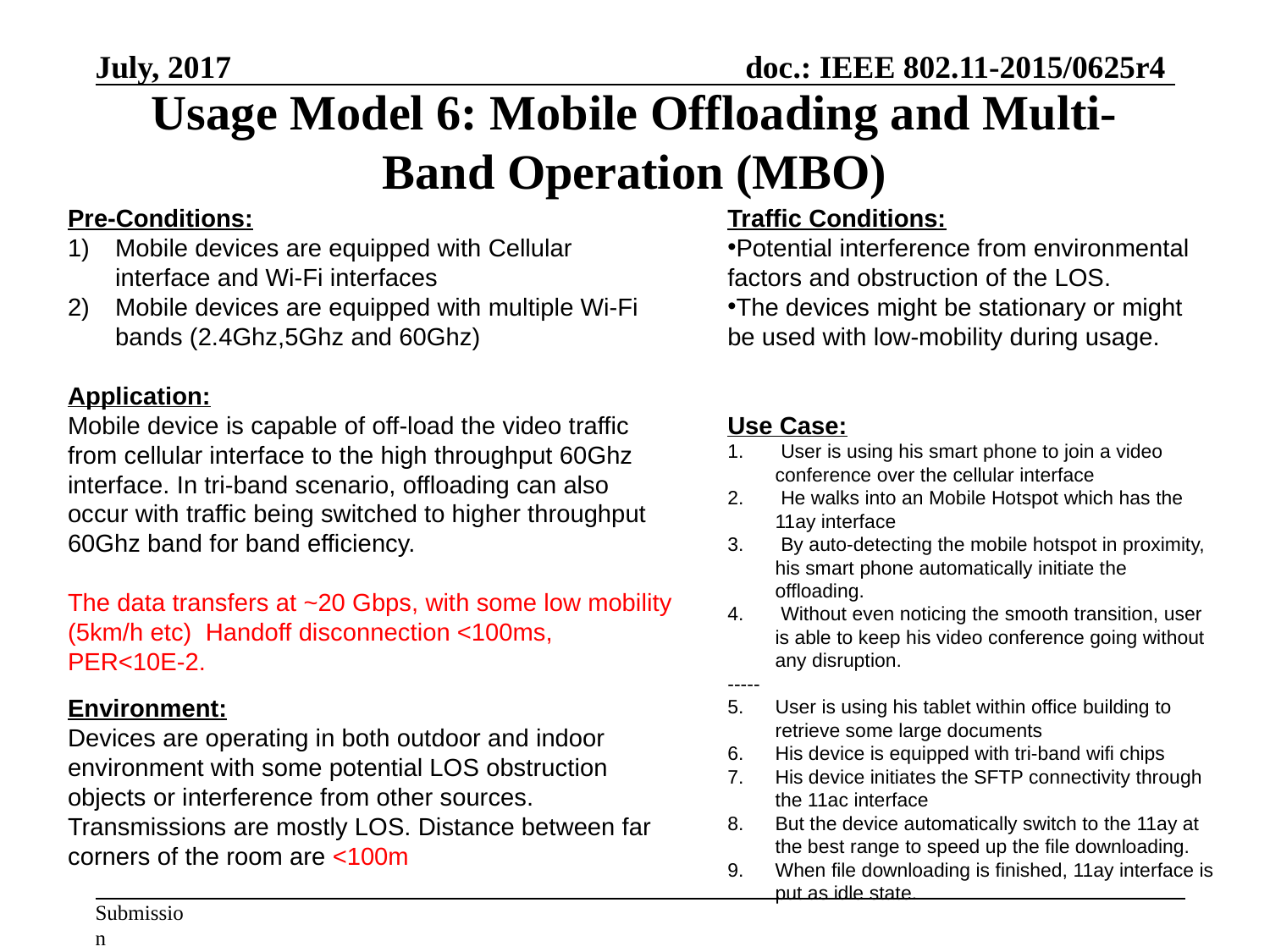

# Usage Model 6: Mobile Offloading and Multi-Band Operation (MBO)
Pre-Conditions:
Mobile devices are equipped with Cellular interface and Wi-Fi interfaces
Mobile devices are equipped with multiple Wi-Fi bands (2.4Ghz,5Ghz and 60Ghz)

Application:
Mobile device is capable of off-load the video traffic from cellular interface to the high throughput 60Ghz  interface. In tri-band scenario, offloading can also occur with traffic being switched to higher throughput 60Ghz band for band efficiency.

The data transfers at ~20 Gbps, with some low mobility (5km/h etc)  Handoff disconnection <100ms, PER<10E-2.

Environment:
Devices are operating in both outdoor and indoor environment with some potential LOS obstruction objects or interference from other sources.  Transmissions are mostly LOS. Distance between far corners of the room are <100m

Traffic Conditions:
Potential interference from environmental factors and obstruction of the LOS.
The devices might be stationary or might be used with low-mobility during usage.

Use Case:
 User is using his smart phone to join a video conference over the cellular interface
 He walks into an Mobile Hotspot which has the 11ay interface
 By auto-detecting the mobile hotspot in proximity, his smart phone automatically initiate the offloading.
 Without even noticing the smooth transition, user is able to keep his video conference going without any disruption.
-----
User is using his tablet within office building to retrieve some large documents
His device is equipped with tri-band wifi chips
His device initiates the SFTP connectivity through the 11ac interface
But the device automatically switch to the 11ay at the best range to speed up the file downloading.
When file downloading is finished, 11ay interface is put as idle state.